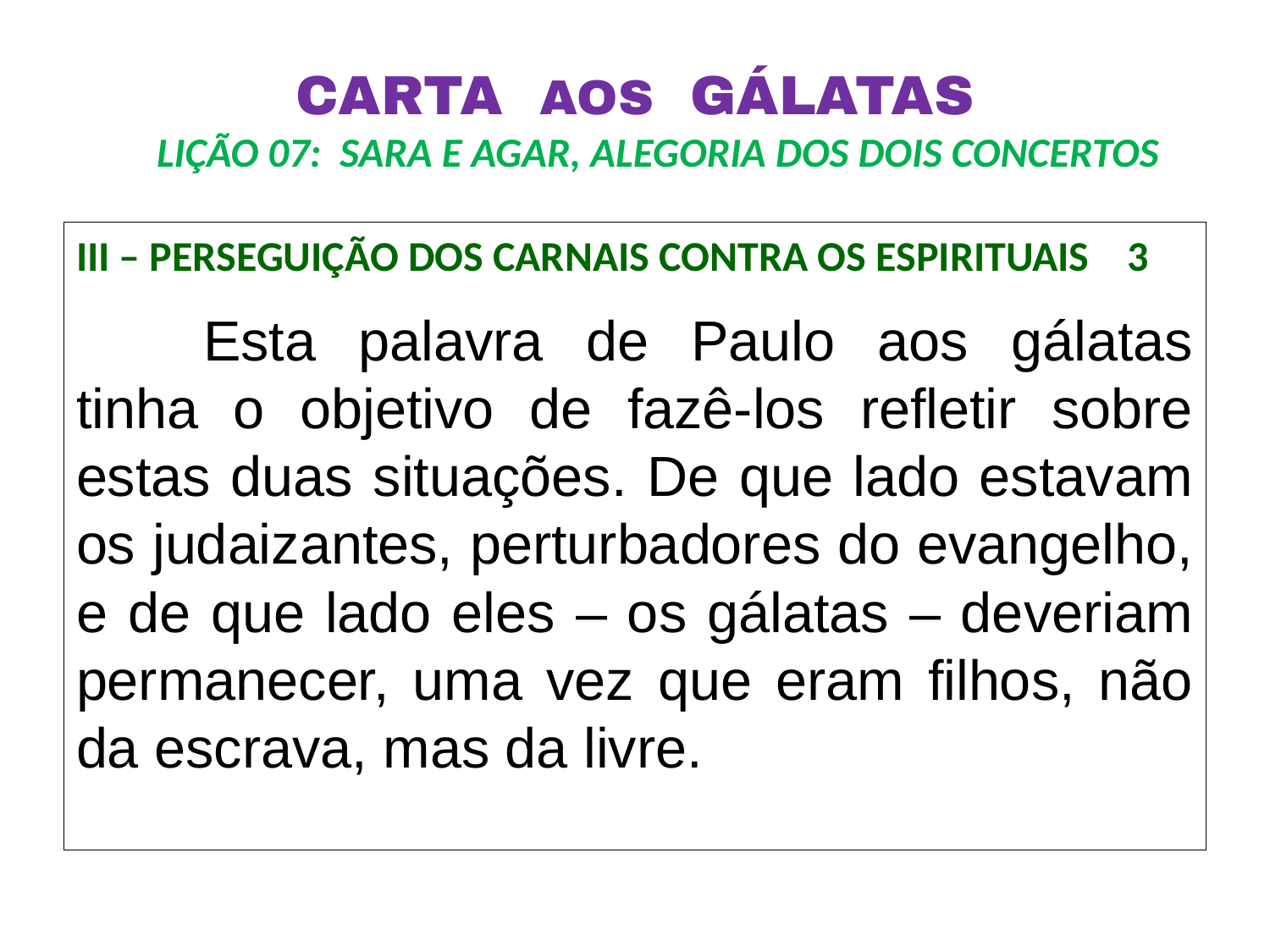

# CARTA  AOS  GÁLATAS LIÇÃO 07:  SARA E AGAR, ALEGORIA DOS DOIS CONCERTOS
III – PERSEGUIÇÃO DOS CARNAIS CONTRA OS ESPIRITUAIS    3

	Esta palavra de Paulo aos gálatas tinha o objetivo de fazê-los refletir sobre estas duas situações. De que lado estavam os judaizantes, perturbadores do evangelho, e de que lado eles – os gálatas – deveriam permanecer, uma vez que eram filhos, não da escrava, mas da livre.